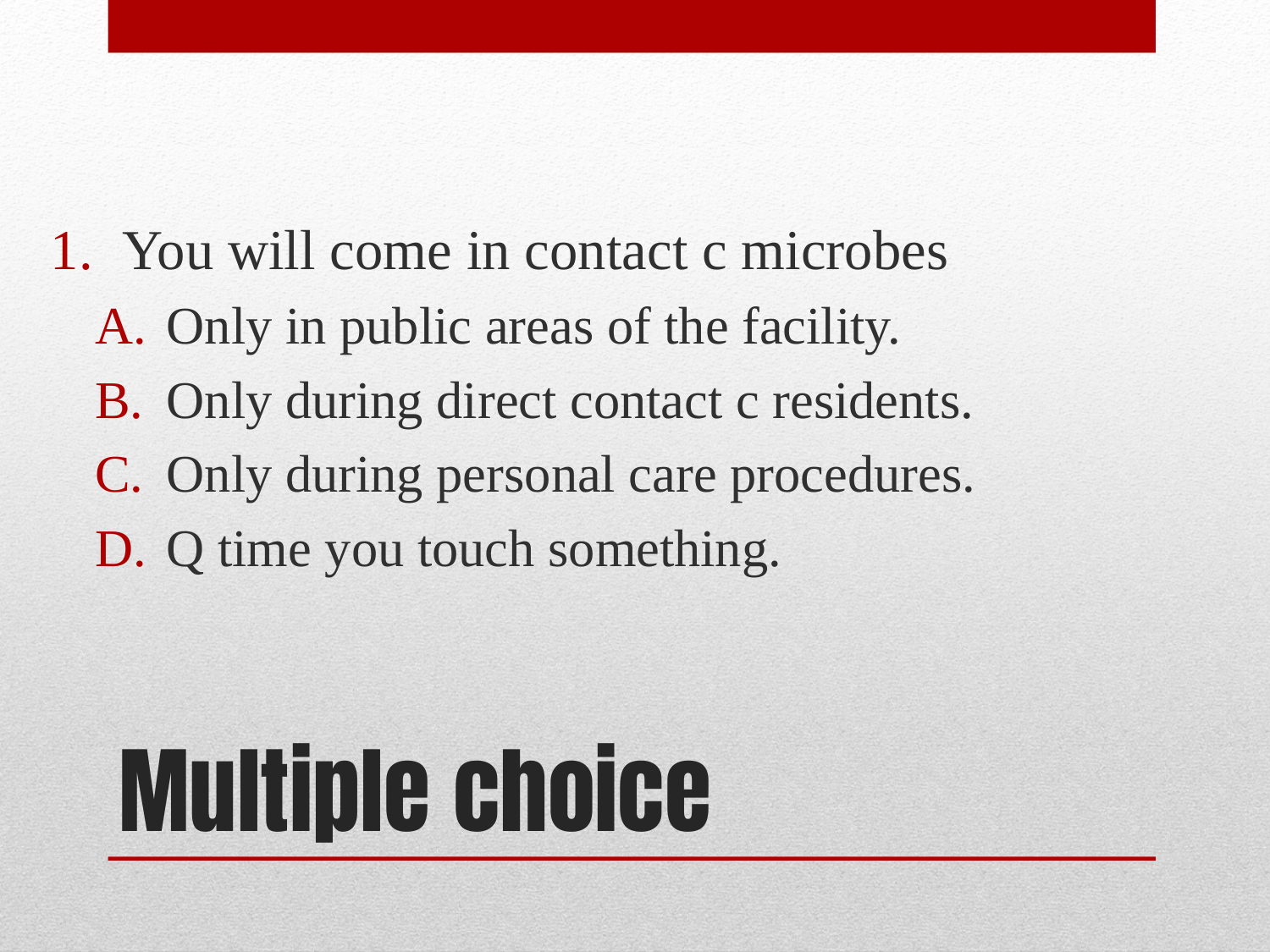

You will come in contact c microbes
Only in public areas of the facility.
Only during direct contact c residents.
Only during personal care procedures.
Q time you touch something.
# Multiple choice